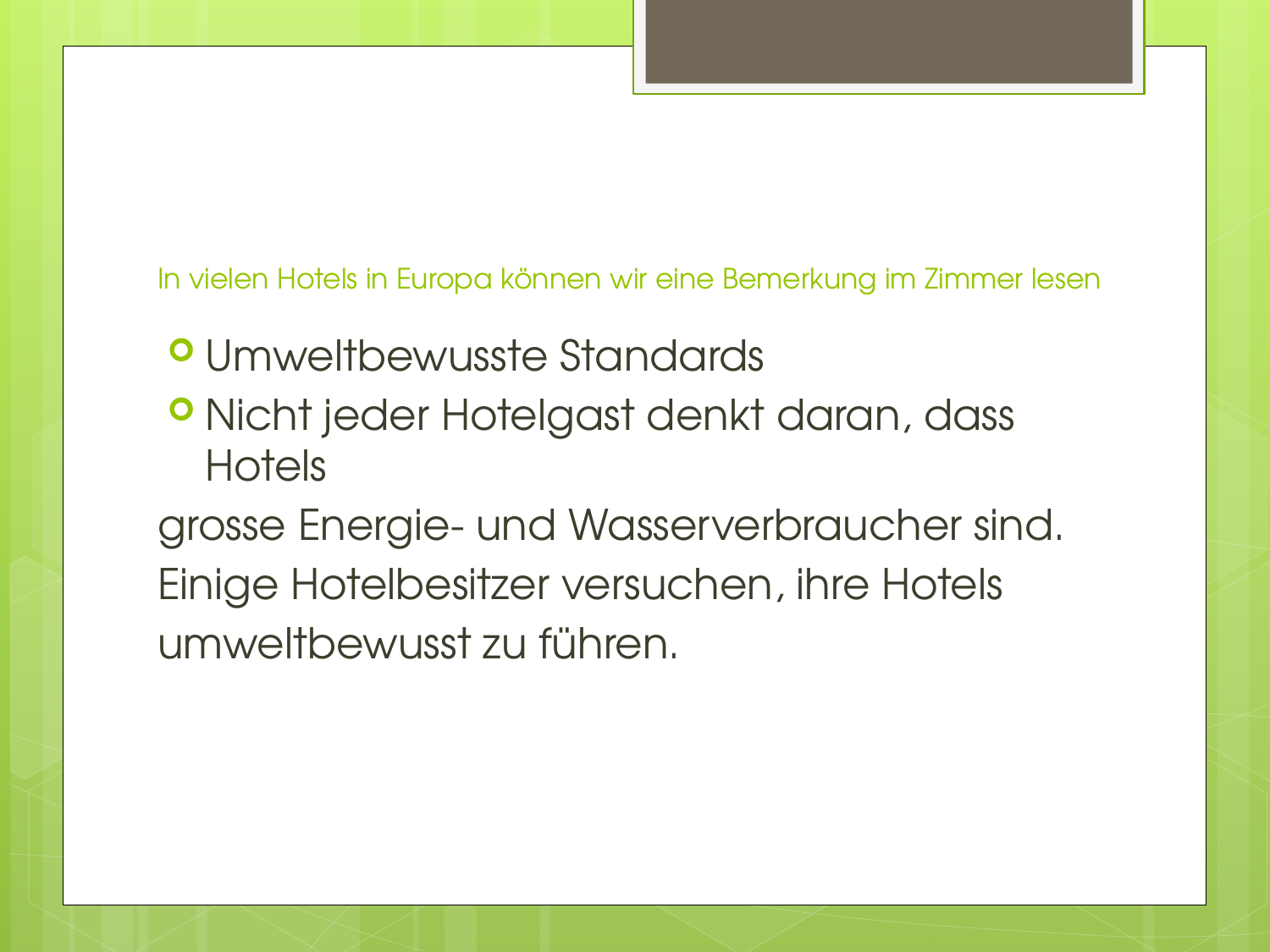

# In vielen Hotels in Europa können wir eine Bemerkung im Zimmer lesen
Umweltbewusste Standards
Nicht jeder Hotelgast denkt daran, dass Hotels
grosse Energie- und Wasserverbraucher sind.
Einige Hotelbesitzer versuchen, ihre Hotels
umweltbewusst zu führen.